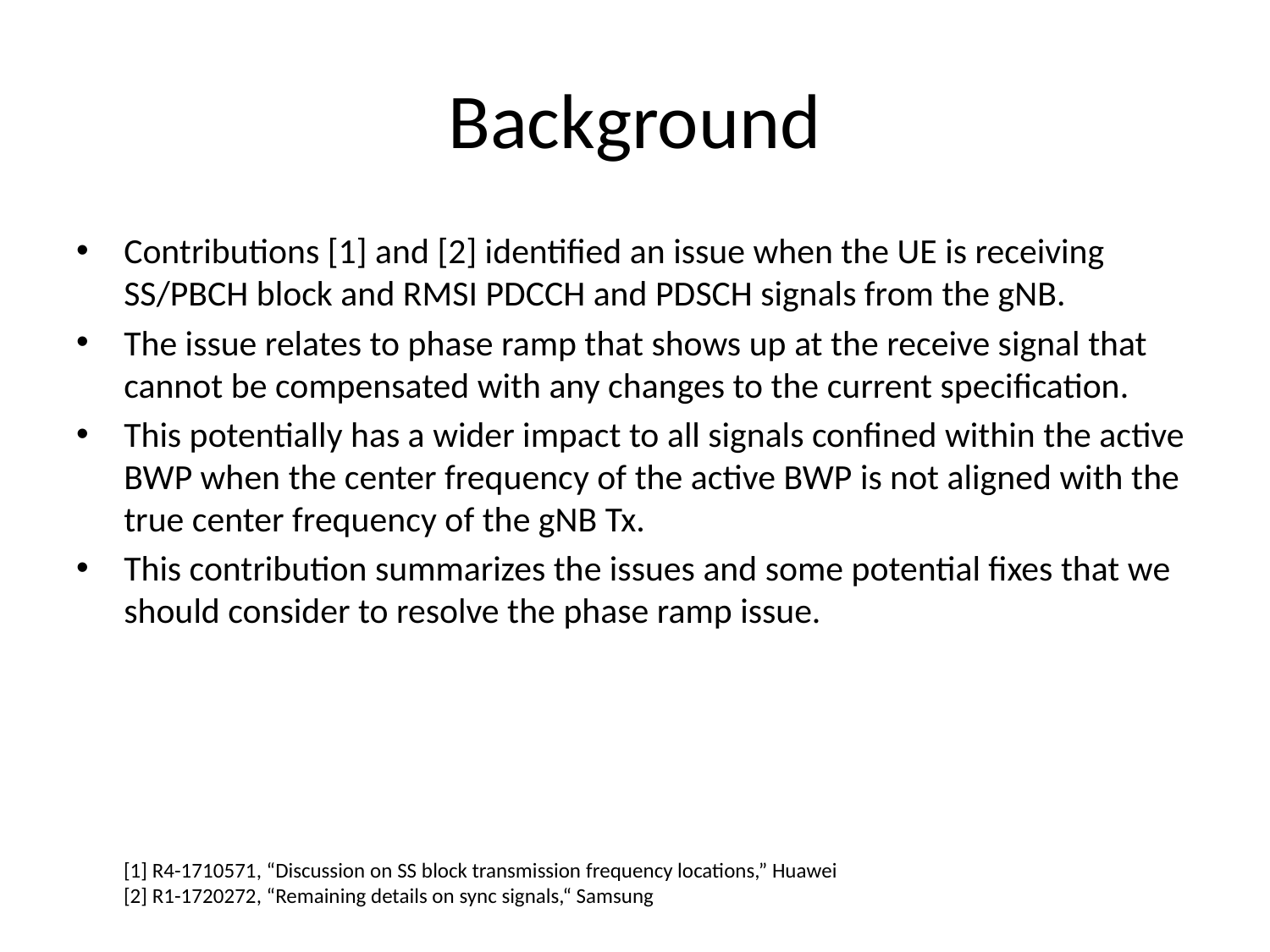

# Background
Contributions [1] and [2] identified an issue when the UE is receiving SS/PBCH block and RMSI PDCCH and PDSCH signals from the gNB.
The issue relates to phase ramp that shows up at the receive signal that cannot be compensated with any changes to the current specification.
This potentially has a wider impact to all signals confined within the active BWP when the center frequency of the active BWP is not aligned with the true center frequency of the gNB Tx.
This contribution summarizes the issues and some potential fixes that we should consider to resolve the phase ramp issue.

[1] R4-1710571, “Discussion on SS block transmission frequency locations,” Huawei
[2] R1-1720272, “Remaining details on sync signals,“ Samsung